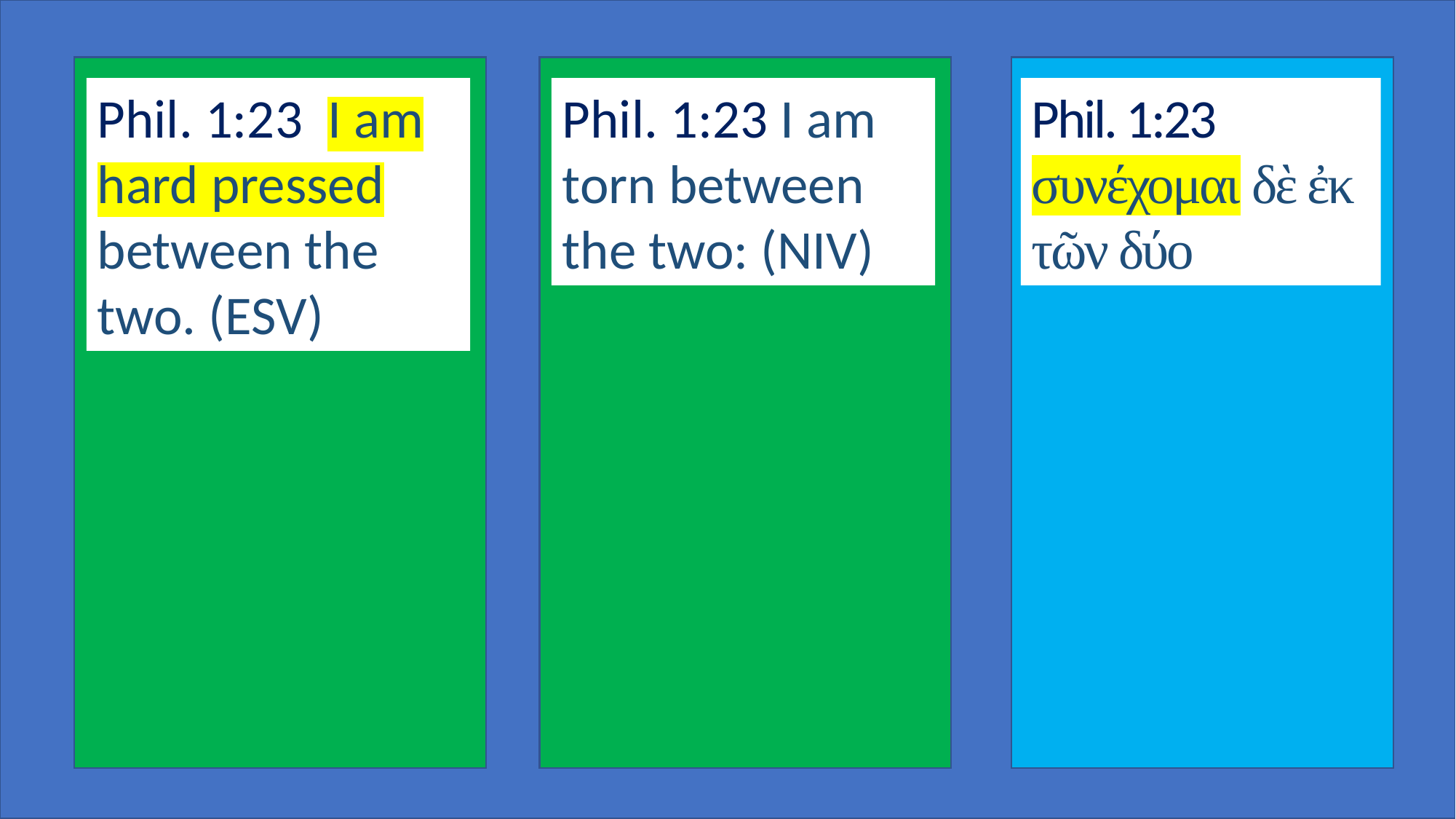

Phil. 1:23 συνέχομαι δὲ ἐκ τῶν δύο
Phil. 1:23  I am hard pressed between the two. (ESV)
Phil. 1:23 I am torn between the two: (NIV)